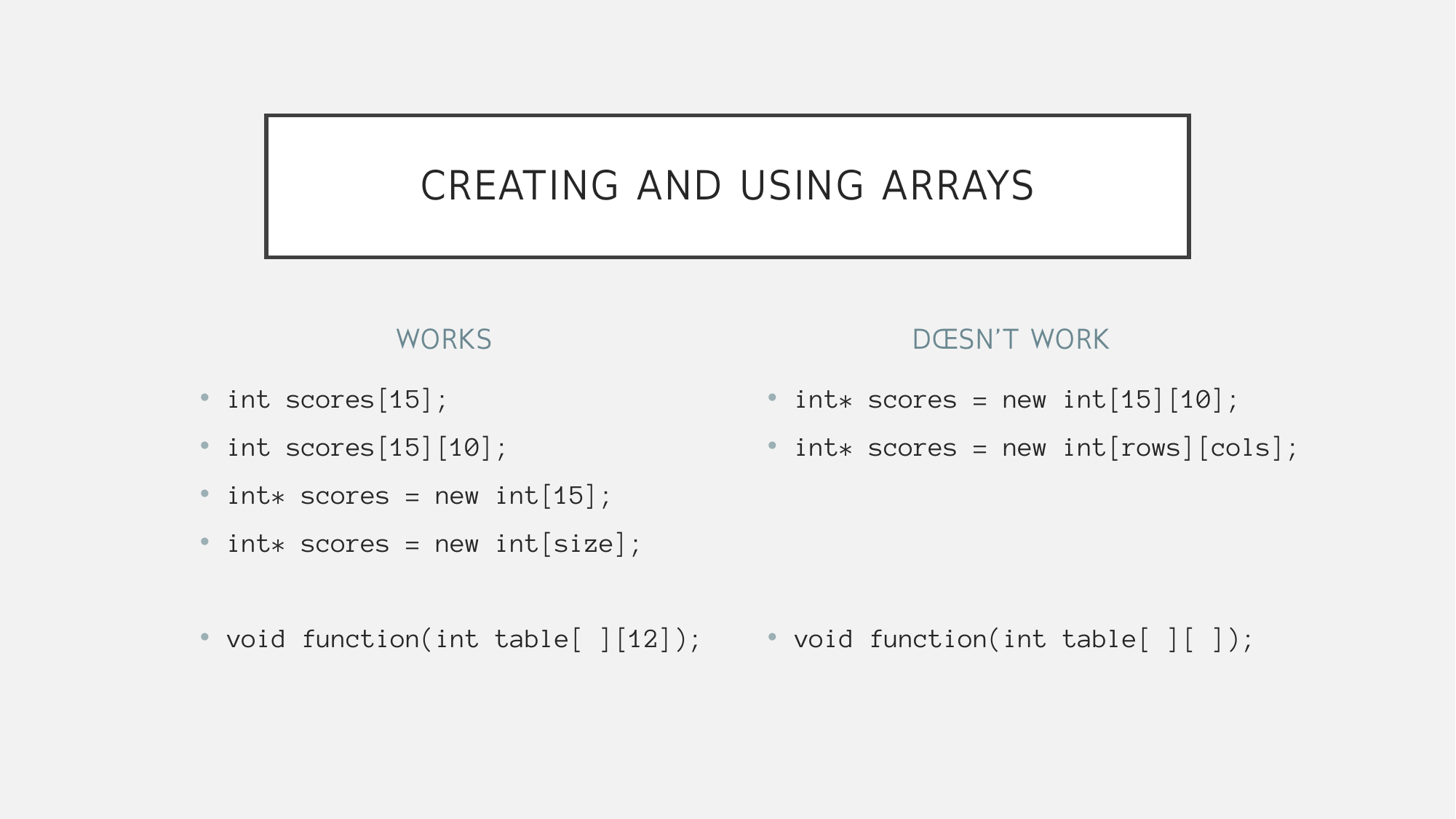

# Creating and using arrays
Works
doesn’t work
int scores[15];
int scores[15][10];
int* scores = new int[15];
int* scores = new int[size];

void function(int table[ ][12]);
int* scores = new int[15][10];
int* scores = new int[rows][cols];

void function(int table[ ][ ]);